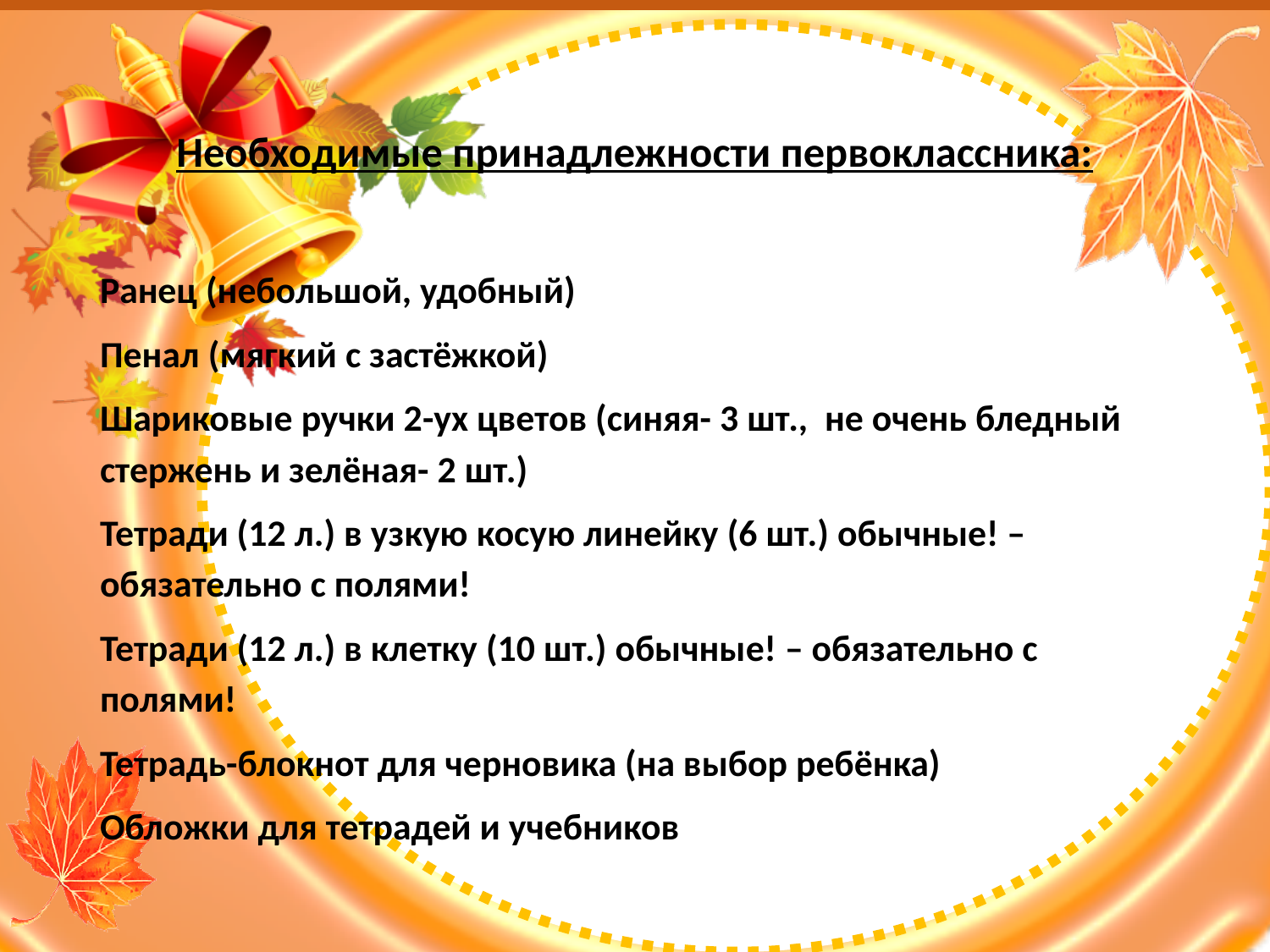

# Необходимые принадлежности первоклассника:
Ранец (небольшой, удобный)
Пенал (мягкий с застёжкой)
Шариковые ручки 2-ух цветов (синяя- 3 шт.,  не очень бледный стержень и зелёная- 2 шт.)
Тетради (12 л.) в узкую косую линейку (6 шт.) обычные! – обязательно с полями!
Тетради (12 л.) в клетку (10 шт.) обычные! – обязательно с полями!
Тетрадь-блокнот для черновика (на выбор ребёнка)
Обложки для тетрадей и учебников